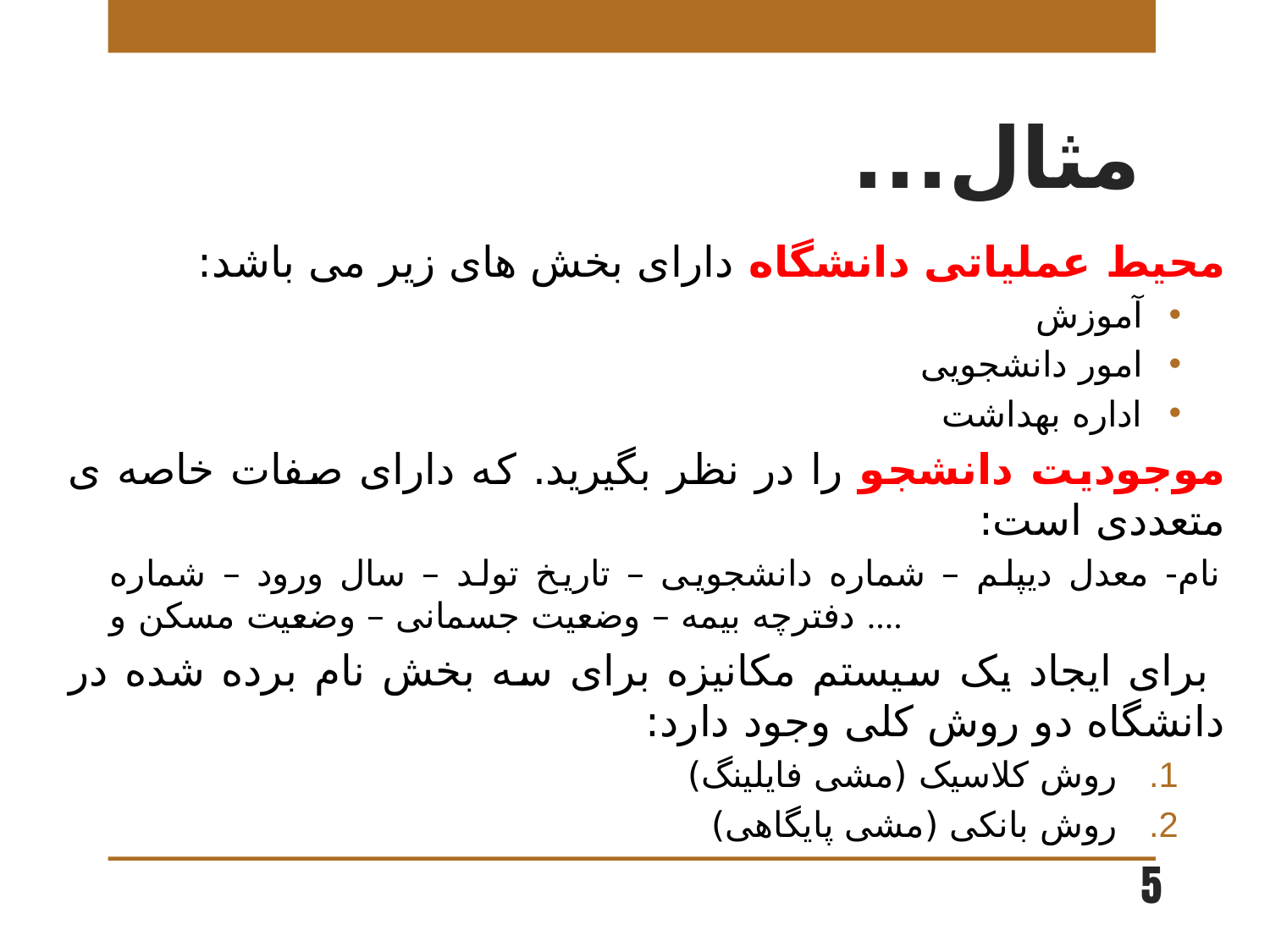

# مثال...
محیط عملیاتی دانشگاه دارای بخش های زیر می باشد:
آموزش
امور دانشجویی
اداره بهداشت
موجودیت دانشجو را در نظر بگیرید. که دارای صفات خاصه ی متعددی است:
نام- معدل دیپلم – شماره دانشجویی – تاریخ تولد – سال ورود – شماره دفترچه بیمه – وضعیت جسمانی – وضعیت مسکن و ....
 برای ایجاد یک سیستم مکانیزه برای سه بخش نام برده شده در دانشگاه دو روش کلی وجود دارد:
روش کلاسیک (مشی فایلینگ)
روش بانکی (مشی پایگاهی)
5